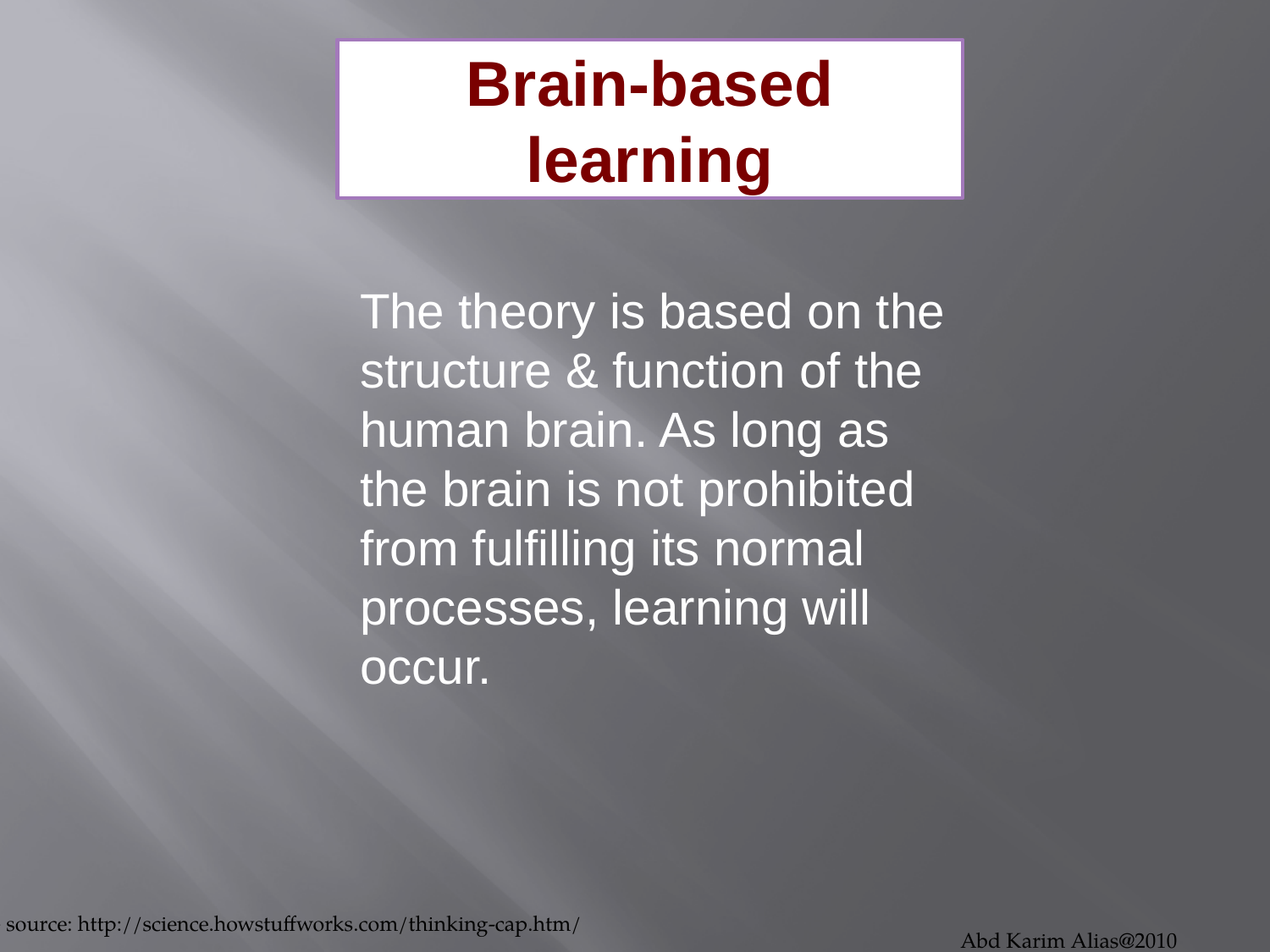

# Brain-based learning
The theory is based on the structure & function of the human brain. As long as the brain is not prohibited from fulfilling its normal processes, learning will occur.
Abd Karim Alias@2010
Image source: http://science.howstuffworks.com/thinking-cap.htm/